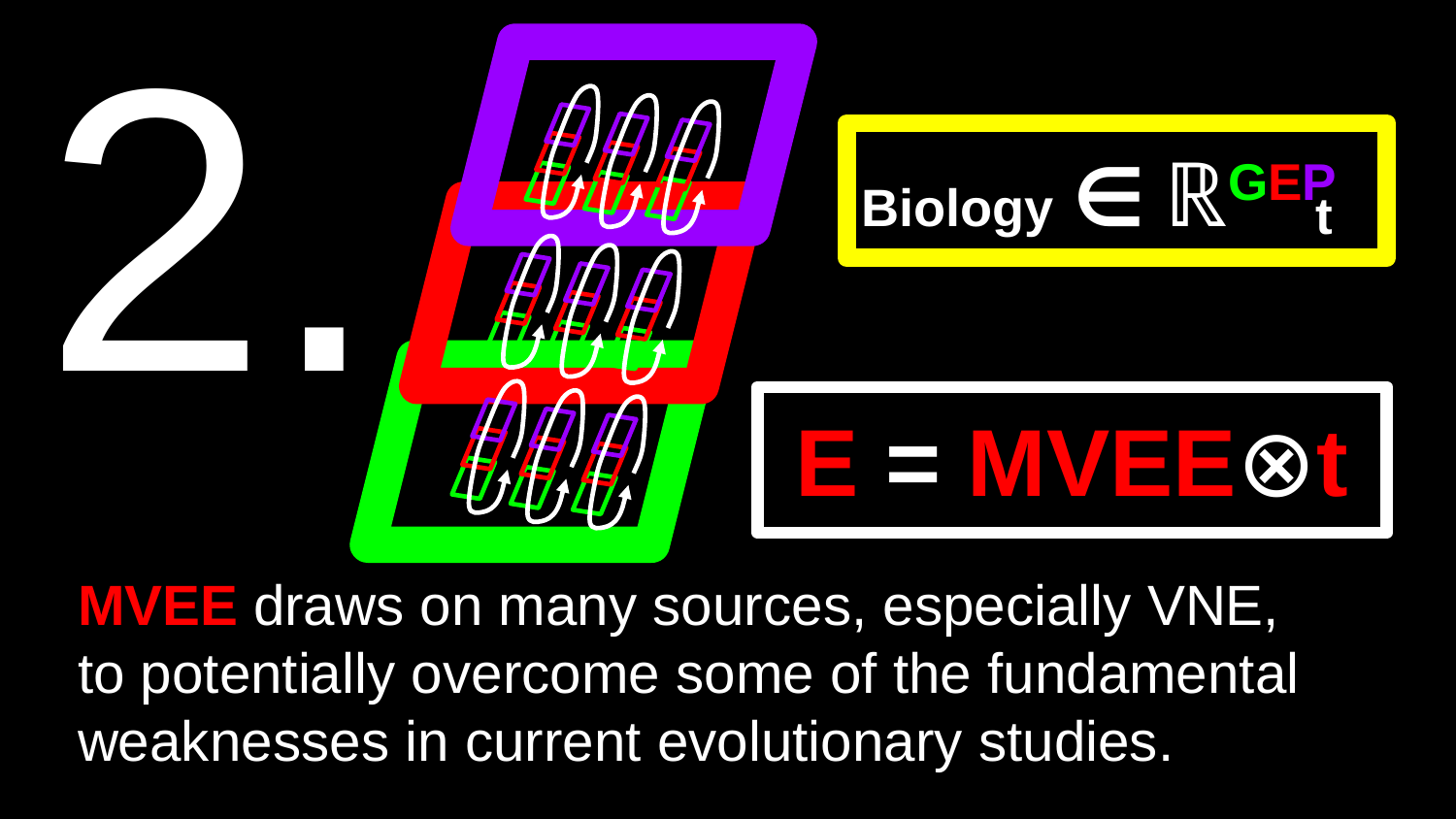

2.

Biology ∈ ℝGEP
t
# E = MVEE⊗t
MVEE draws on many sources, especially VNE,
to potentially overcome some of the fundamental weaknesses in current evolutionary studies.